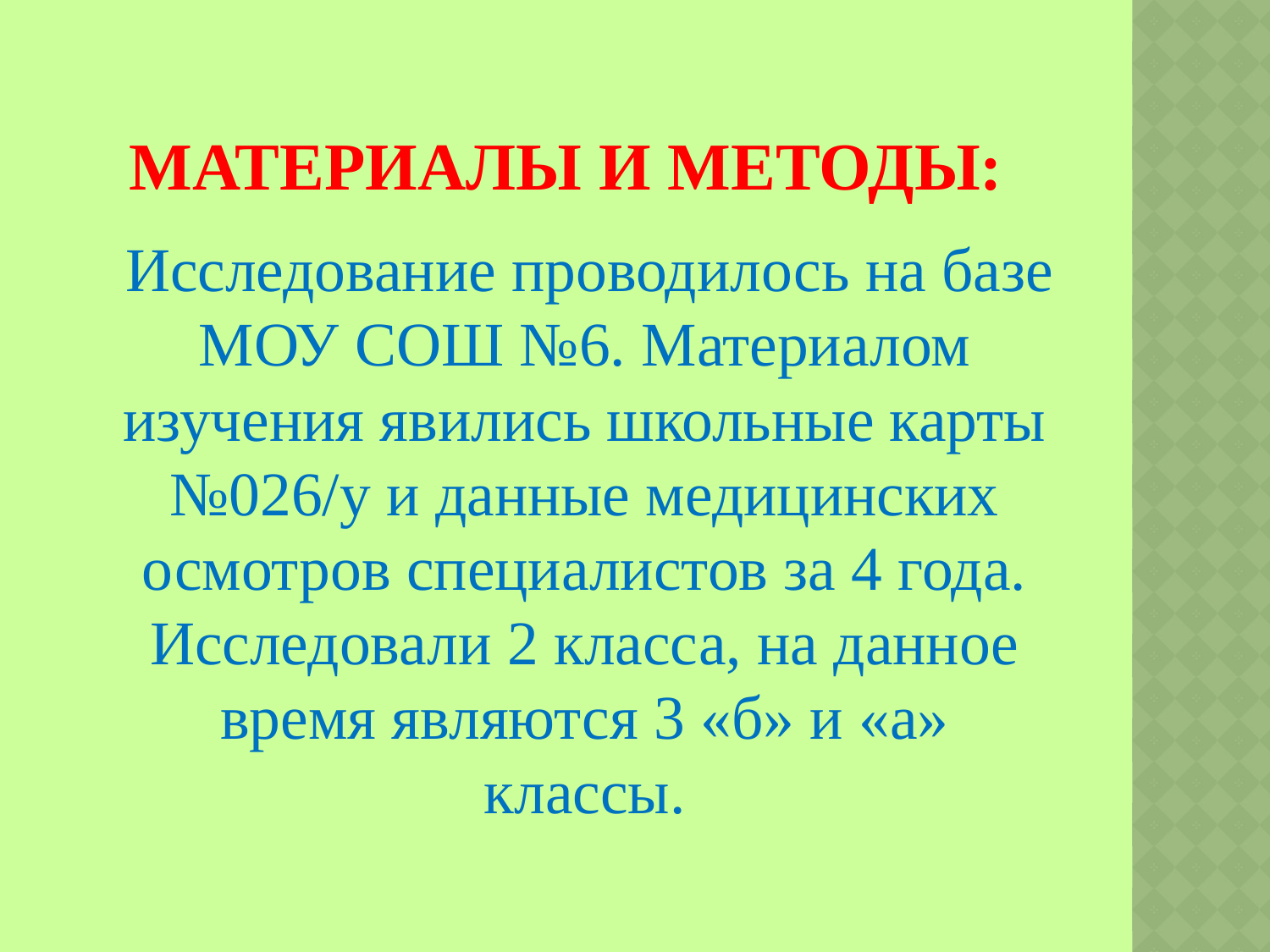

# Материалы и методы:
   Исследование проводилось на базе МОУ СОШ №6. Материалом изучения явились школьные карты №026/у и данные медицинских осмотров специалистов за 4 года. Исследовали 2 класса, на данное время являются 3 «б» и «а» классы.